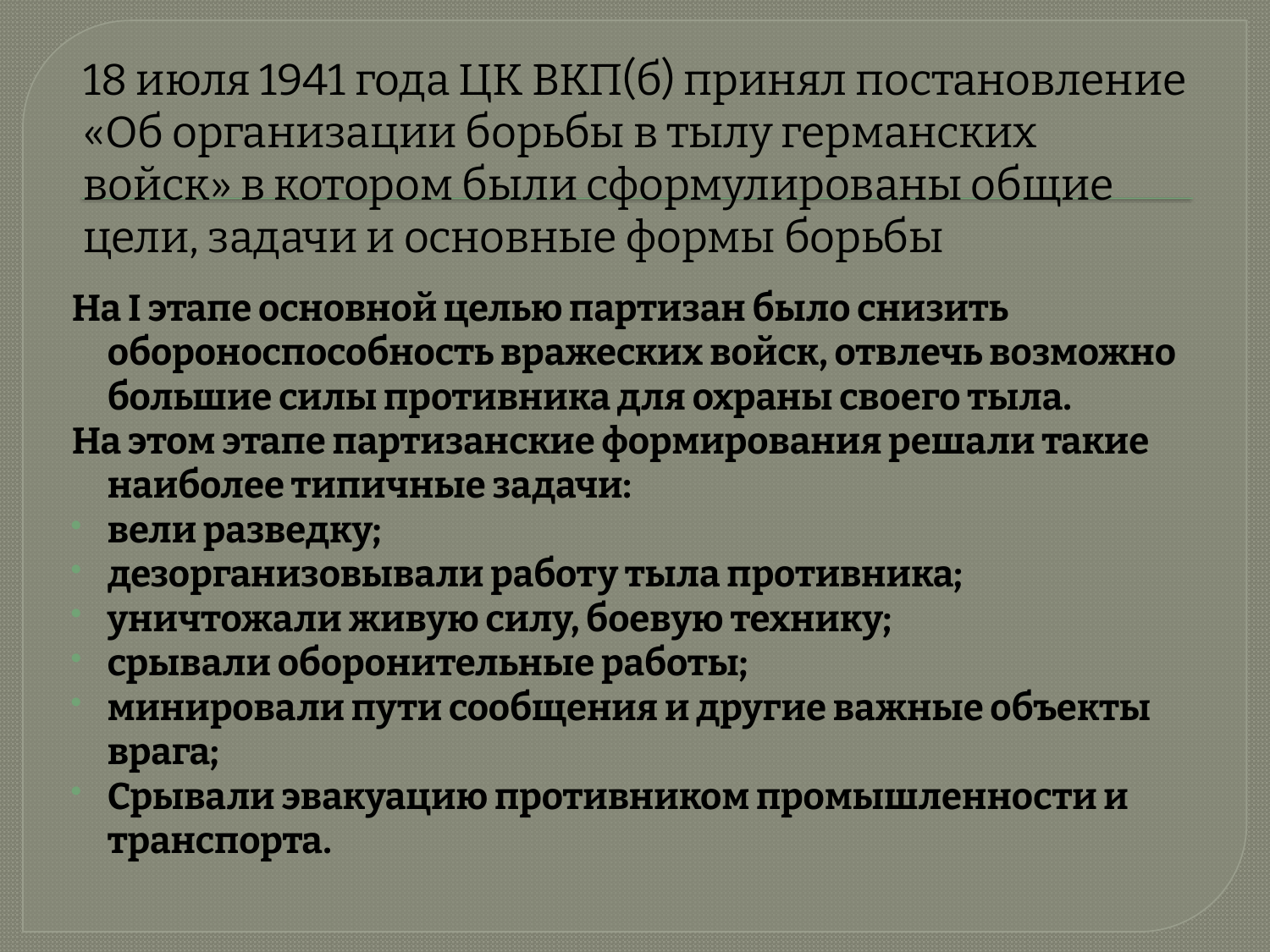

# 18 июля 1941 года ЦК ВКП(б) принял постановление «Об организации борьбы в тылу германских войск» в котором были сформулированы общие цели, задачи и основные формы борьбы
На I этапе основной целью партизан было снизить обороноспособность вражеских войск, отвлечь возможно большие силы противника для охраны своего тыла.
На этом этапе партизанские формирования решали такие наиболее типичные задачи:
вели разведку;
дезорганизовывали работу тыла противника;
уничтожали живую силу, боевую технику;
срывали оборонительные работы;
минировали пути сообщения и другие важные объекты врага;
Срывали эвакуацию противником промышленности и транспорта.